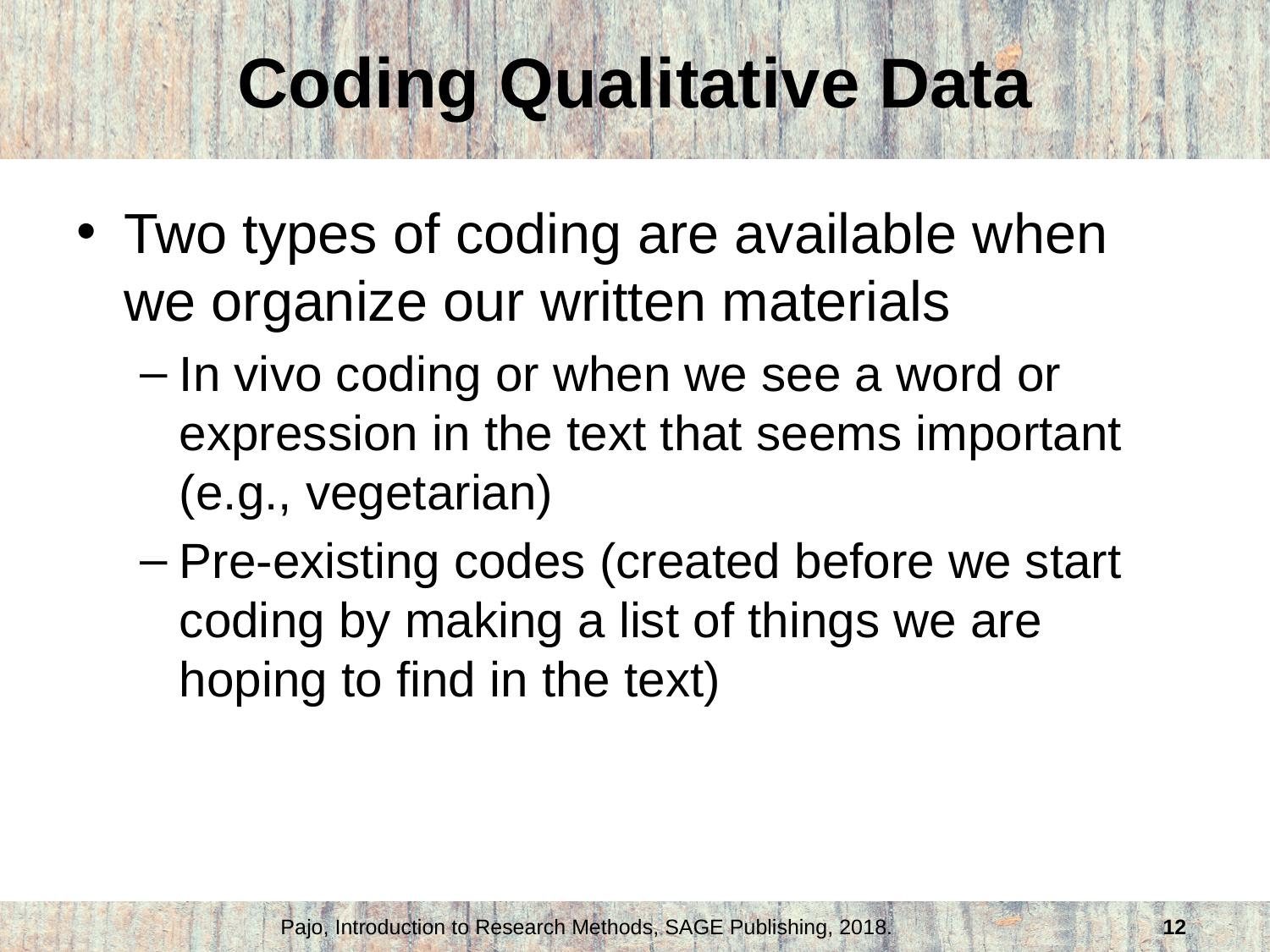

# Coding Qualitative Data
Two types of coding are available when we organize our written materials
In vivo coding or when we see a word or expression in the text that seems important (e.g., vegetarian)
Pre-existing codes (created before we start coding by making a list of things we are hoping to find in the text)
Pajo, Introduction to Research Methods, SAGE Publishing, 2018.
12